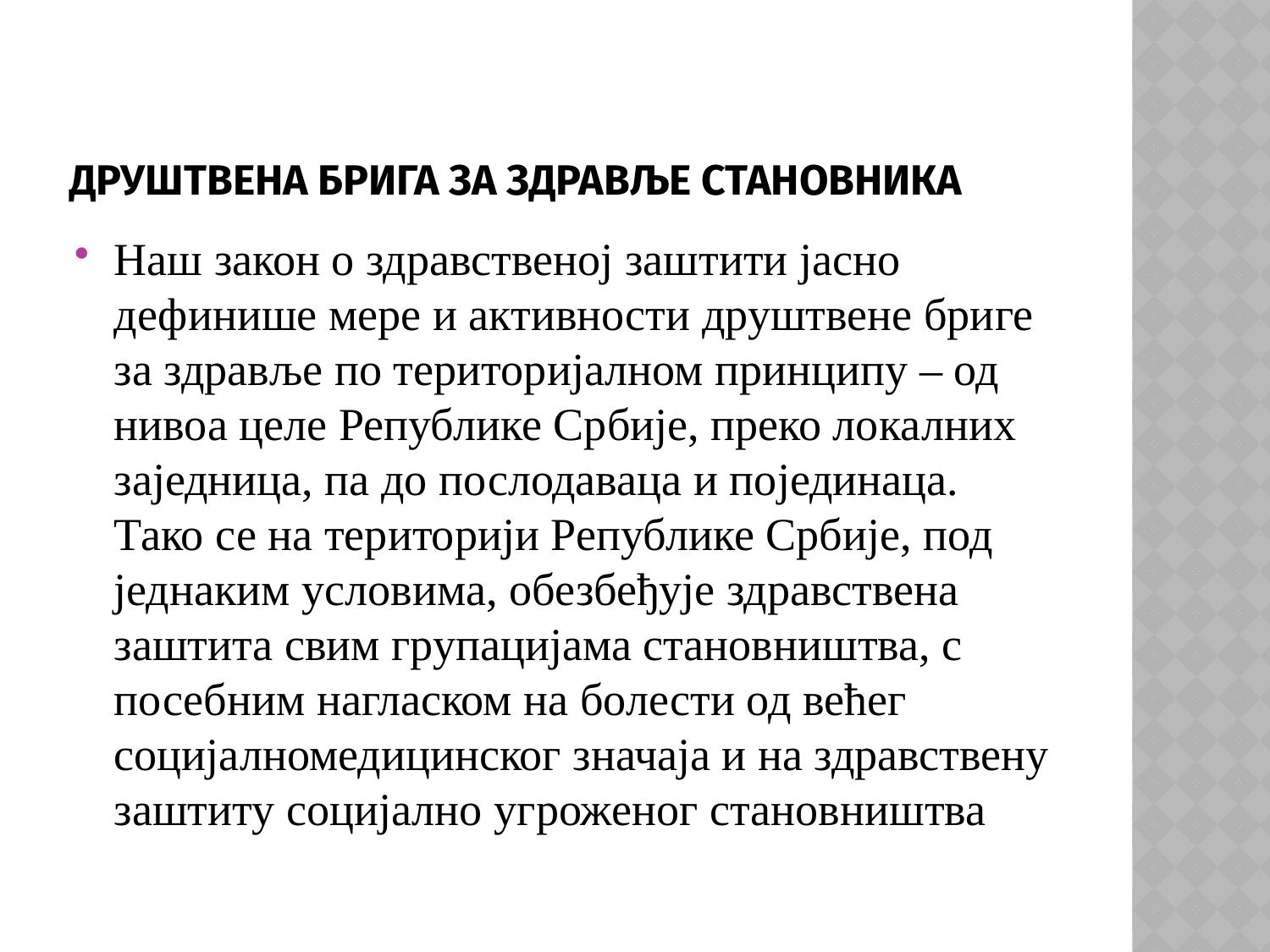

# ДРУШТВЕНА БРИГА ЗА ЗДРАВЉЕ СТАНОВНИКА
Наш закон о здравственој заштити јасно дефинише мере и активности друштвене бриге за здравље по територијалном принципу – од нивоа целе Републике Србије, преко локалних заједница, па до послодаваца и појединаца. Тако се на територији Републике Србије, под једнаким условима, обезбеђује здравствена заштита свим групацијама становништва, с посебним нагласком на болести од већег социјалномедицинског значаја и на здравствену заштиту социјално угроженог становништва